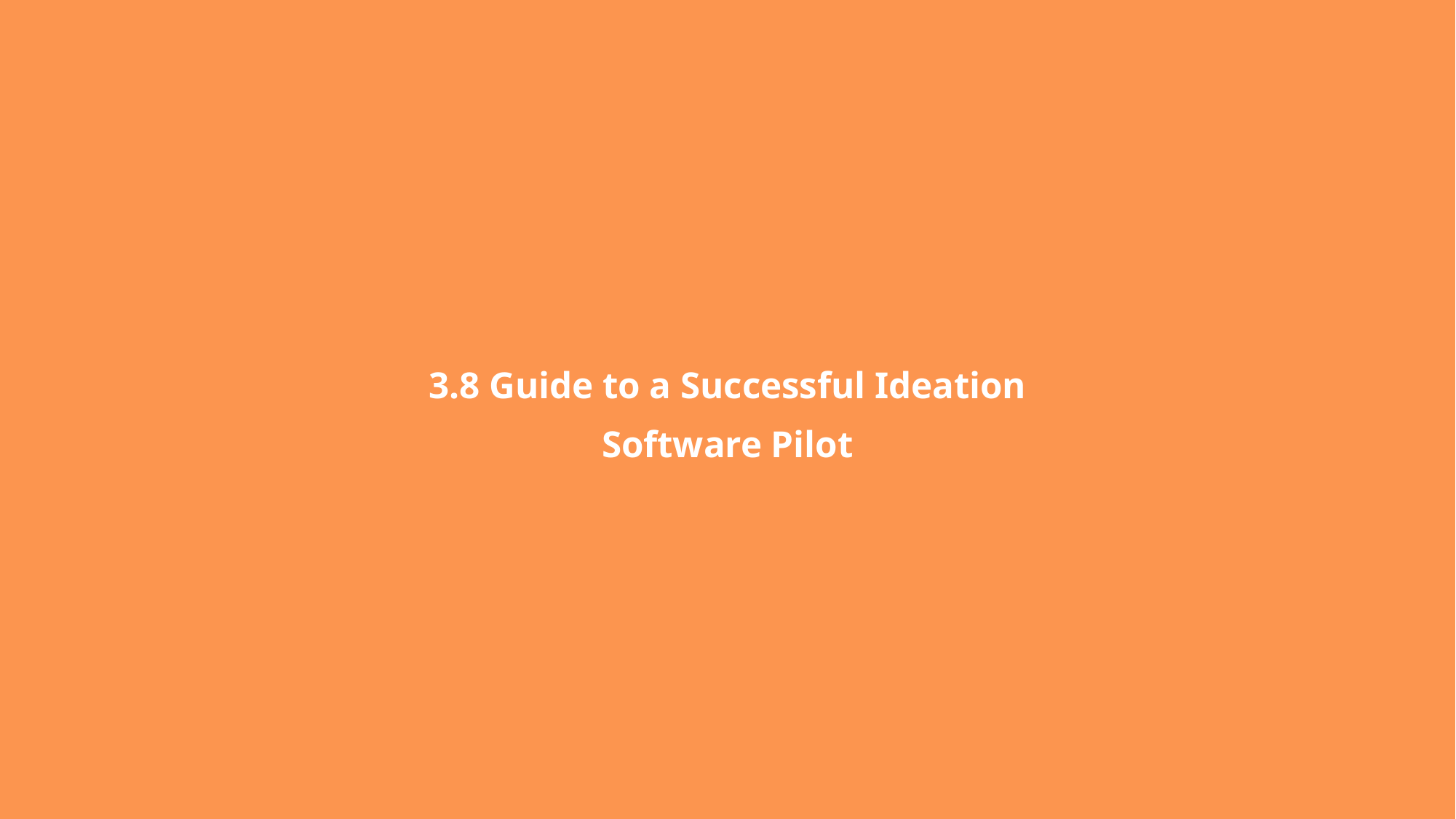

3.8 Guide to a Successful Ideation Software Pilot